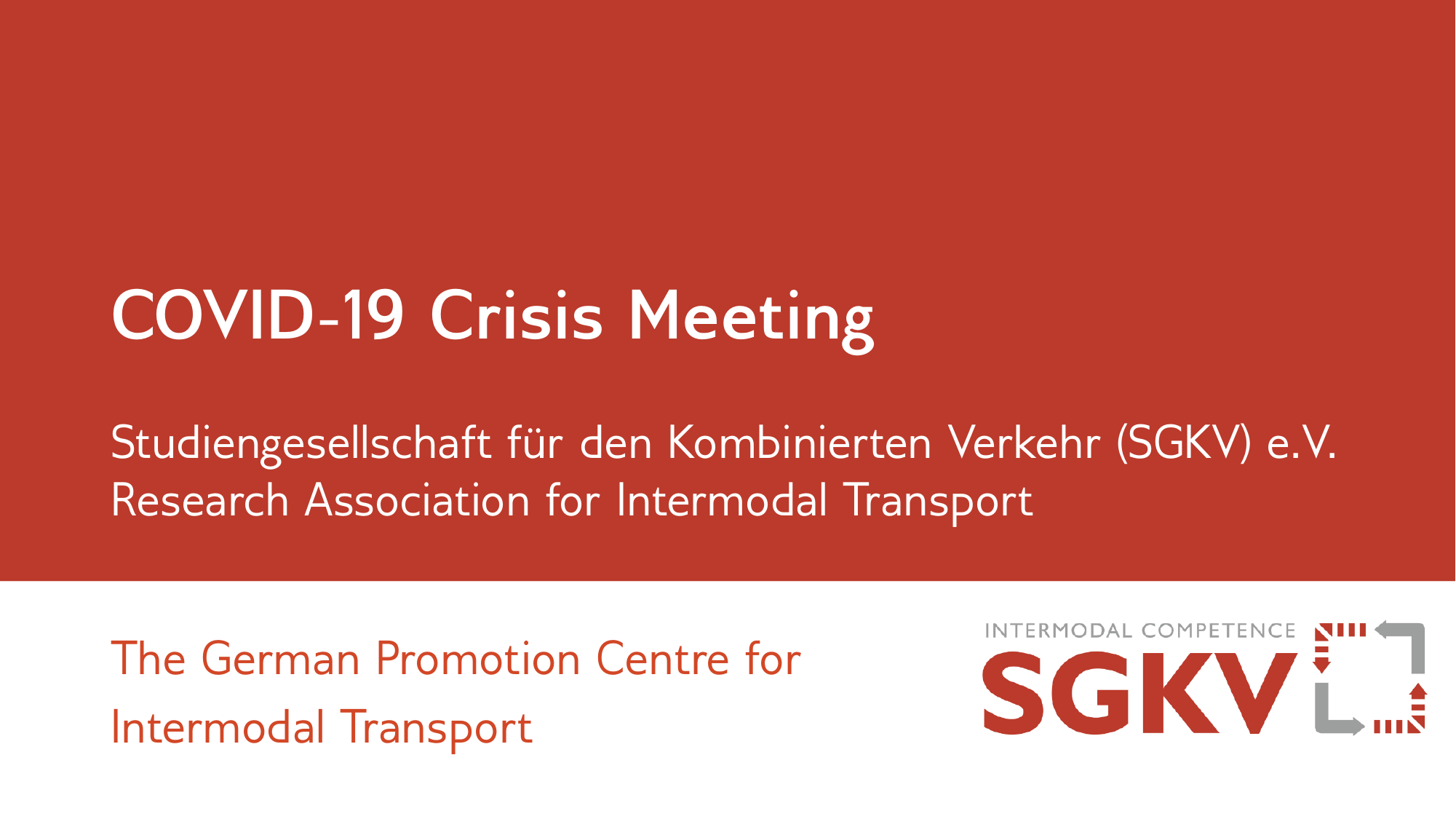

# COVID-19 Crisis Meeting Studiengesellschaft für den Kombinierten Verkehr (SGKV) e.V. Research Association for Intermodal Transport
The German Promotion Centre for Intermodal Transport